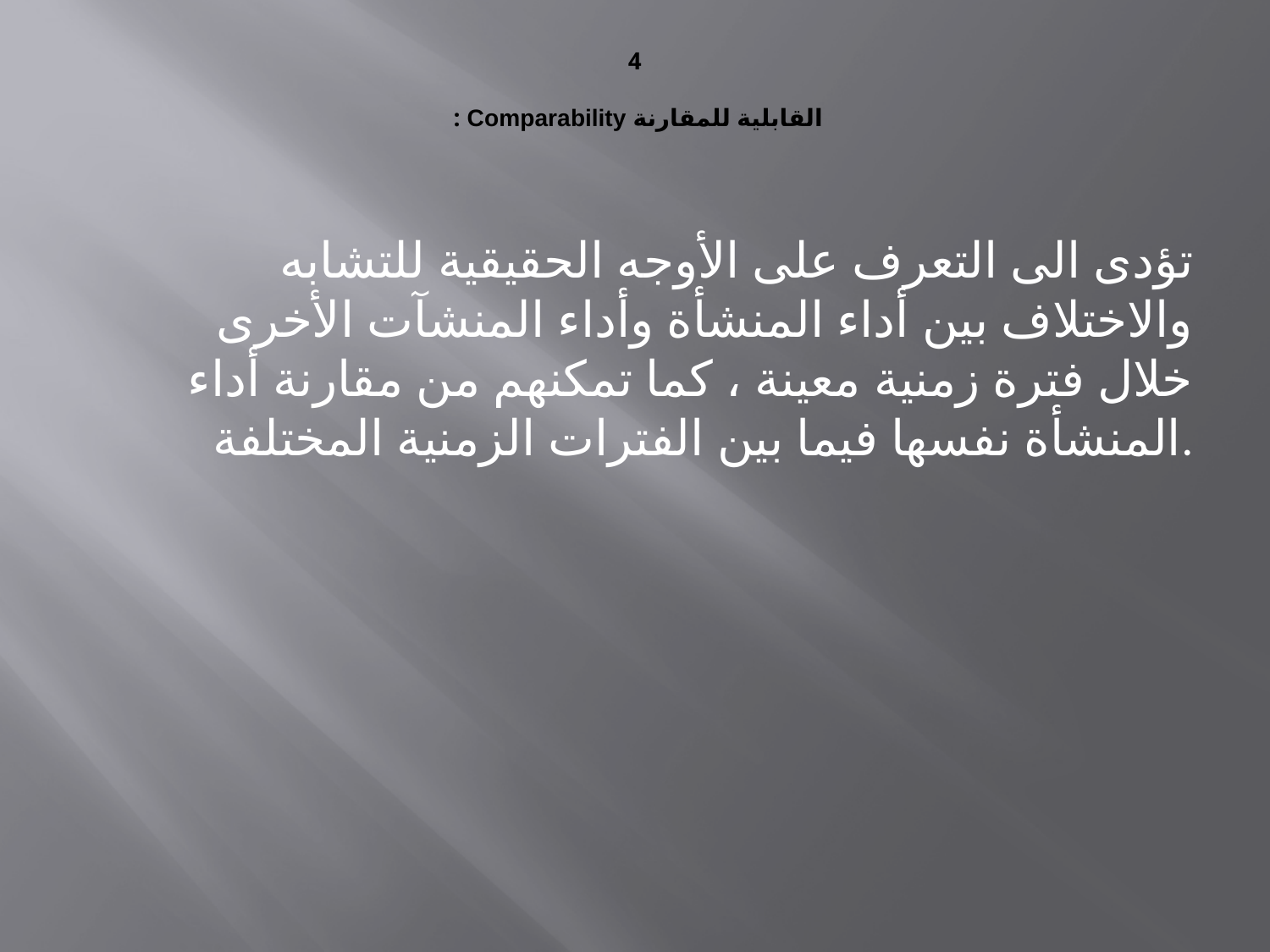

# 4   القابلية للمقارنة Comparability :
تؤدى الى التعرف على الأوجه الحقيقية للتشابه والاختلاف بين أداء المنشأة وأداء المنشآت الأخرى خلال فترة زمنية معينة ، كما تمكنهم من مقارنة أداء المنشأة نفسها فيما بين الفترات الزمنية المختلفة.